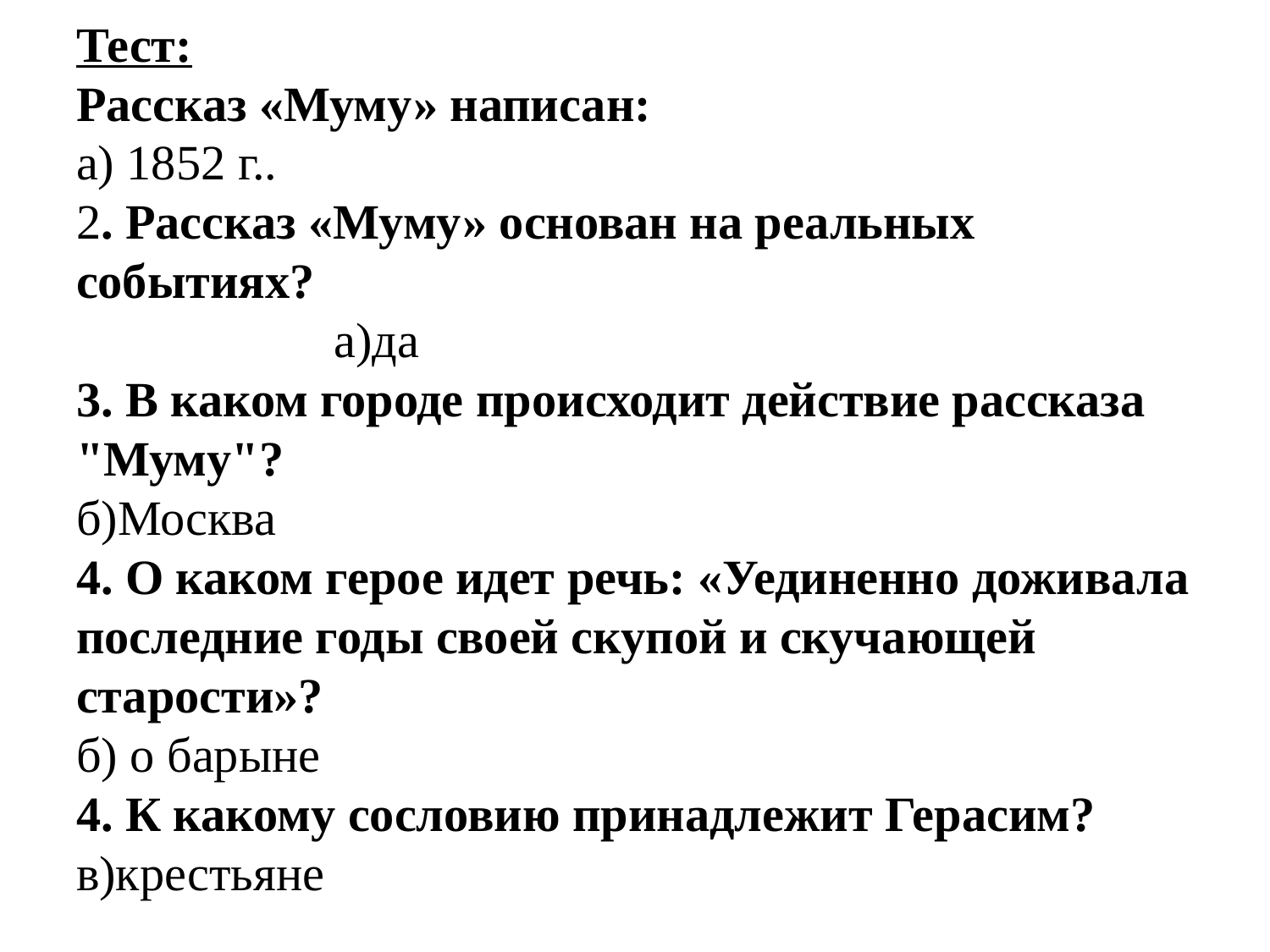

# Тест: Рассказ «Муму» написан: а) 1852 г.. 2. Рассказ «Муму» основан на реальных событиях? а)да 3. В каком городе происходит действие рассказа "Муму"? б)Москва 4. О каком герое идет речь: «Уединенно доживала последние годы своей скупой и скучающей старости»? б) о барыне 4. К какому сословию принадлежит Герасим? в)крестьяне